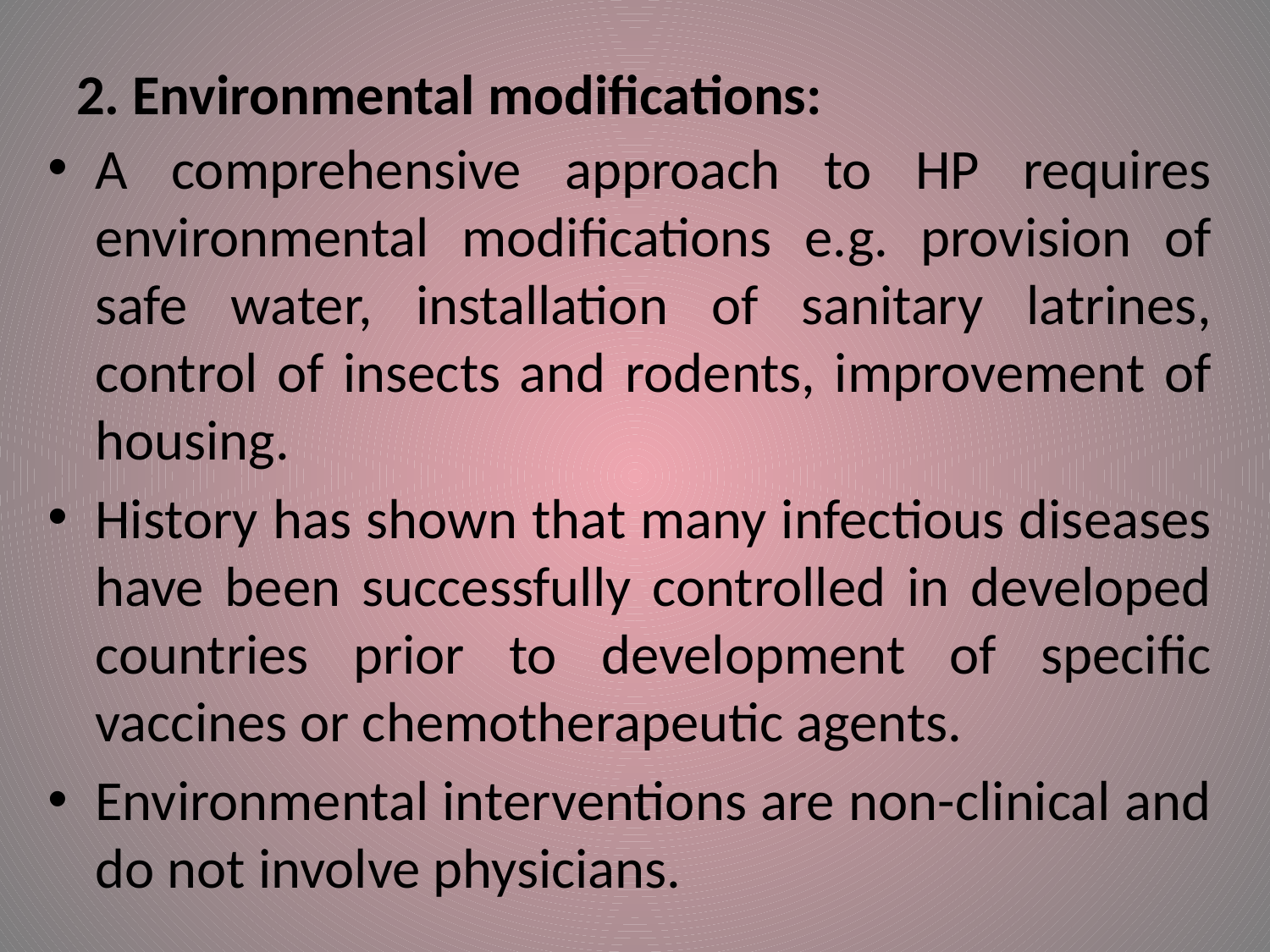

# 2. Environmental modifications:
A comprehensive approach to HP requires environmental modifications e.g. provision of safe water, installation of sanitary latrines, control of insects and rodents, improvement of housing.
History has shown that many infectious diseases have been successfully controlled in developed countries prior to development of specific vaccines or chemotherapeutic agents.
Environmental interventions are non-clinical and do not involve physicians.